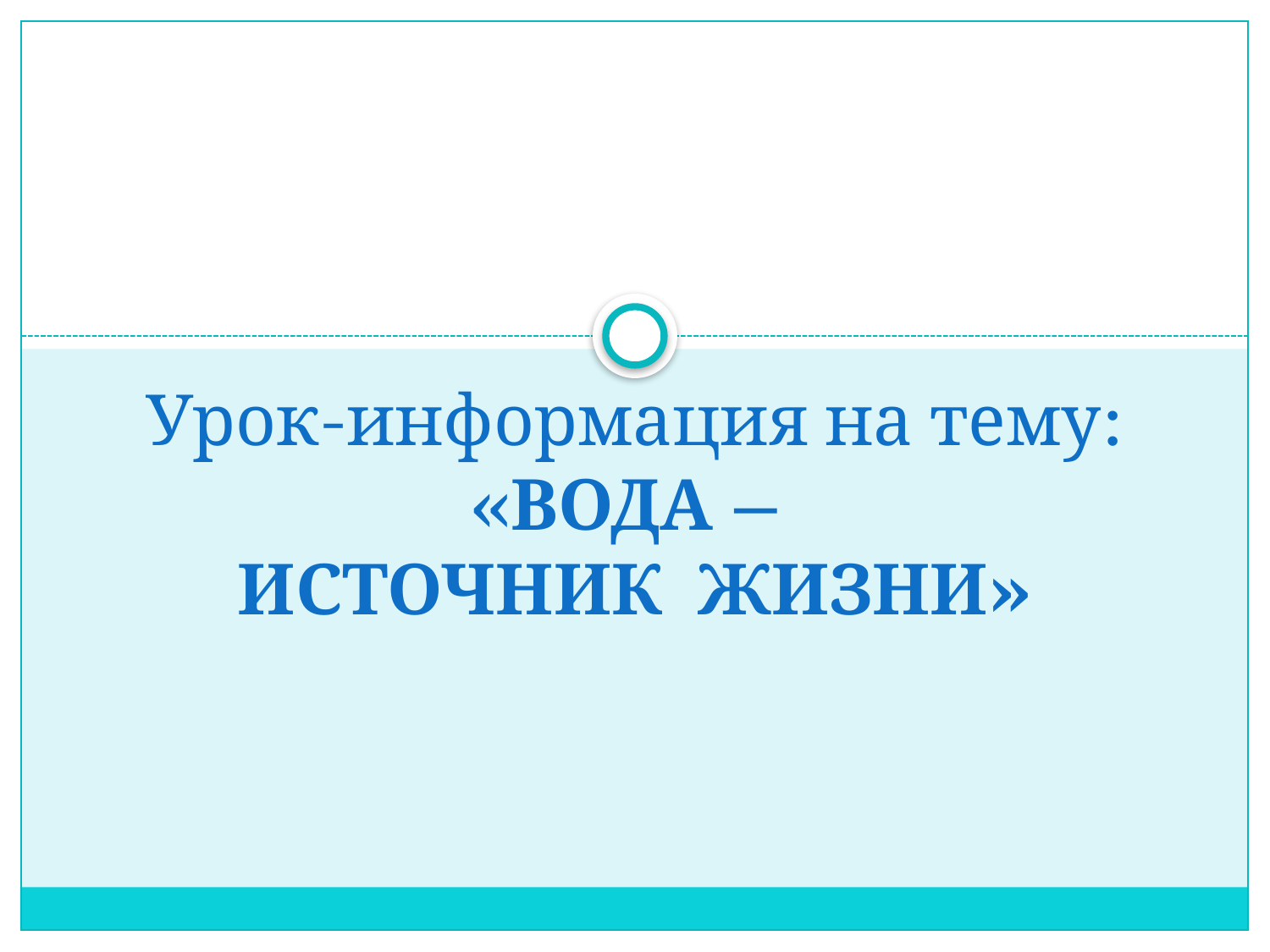

# Урок-информация на тему: «ВОДА – ИСТОЧНИК  ЖИЗНИ»